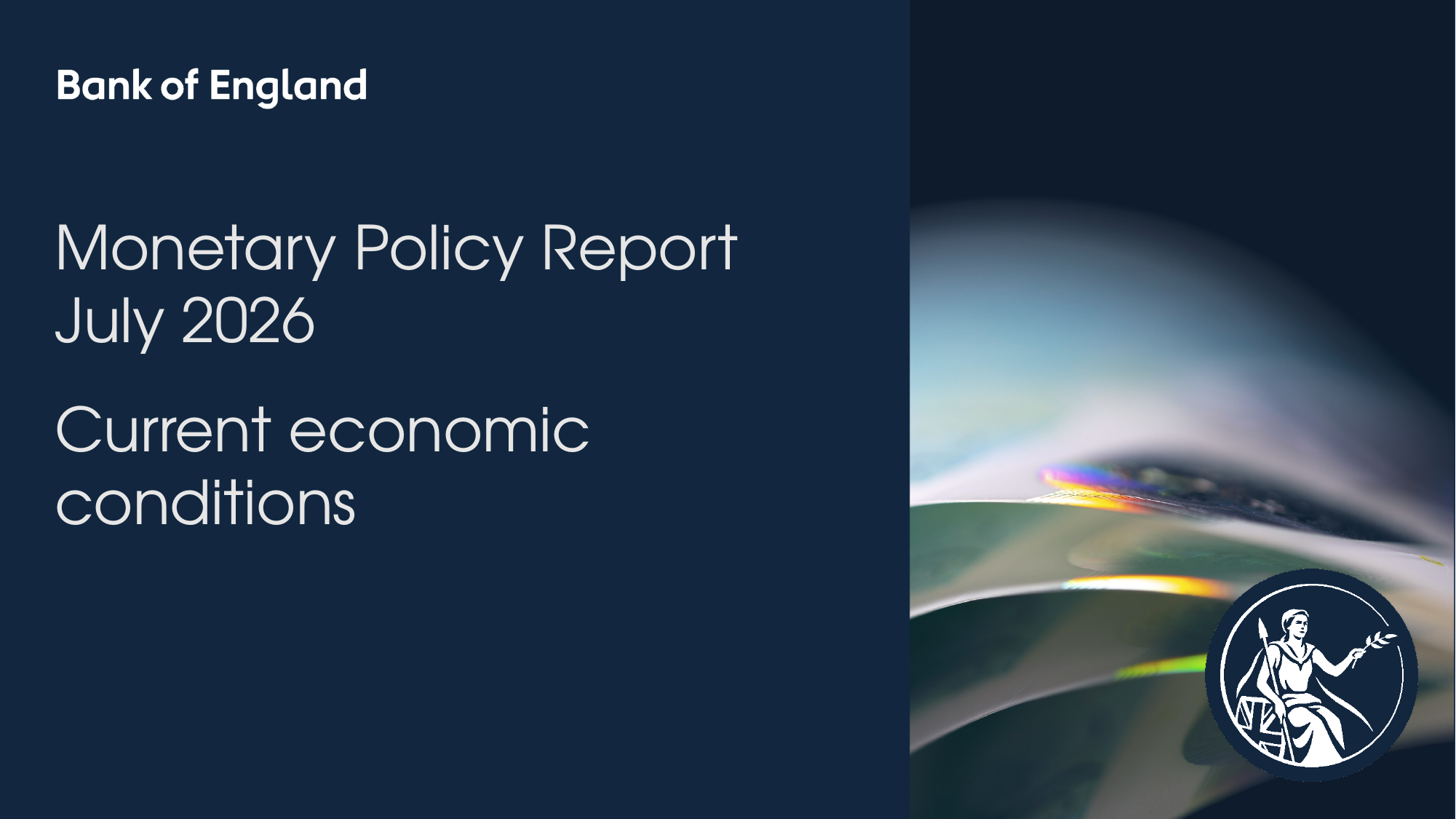

Monetary Policy Report
July 2026
Current economic conditions